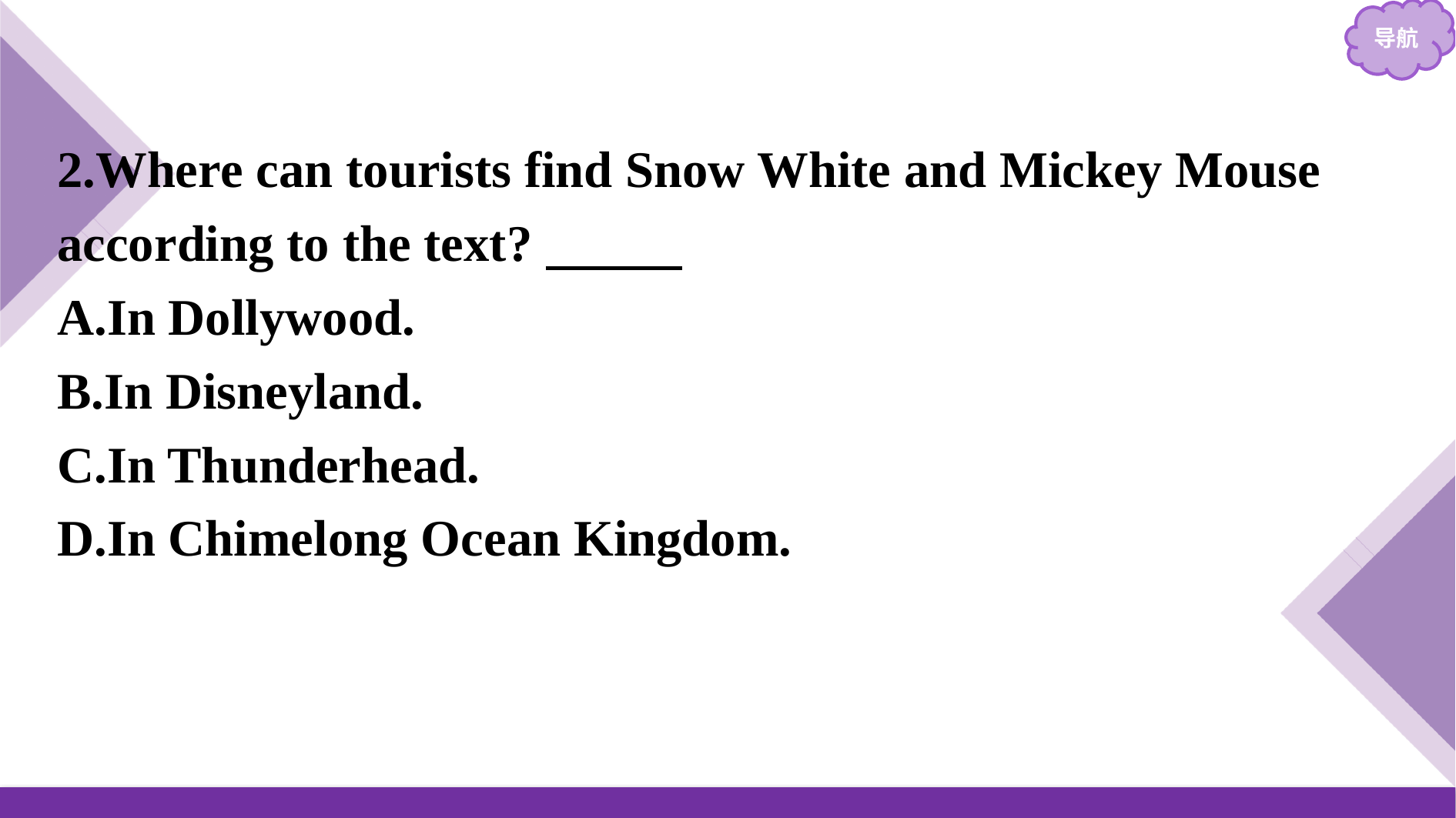

2.Where can tourists find Snow White and Mickey Mouse according to the text?    B
A.In Dollywood.
B.In Disneyland.
C.In Thunderhead.
D.In Chimelong Ocean Kingdom.